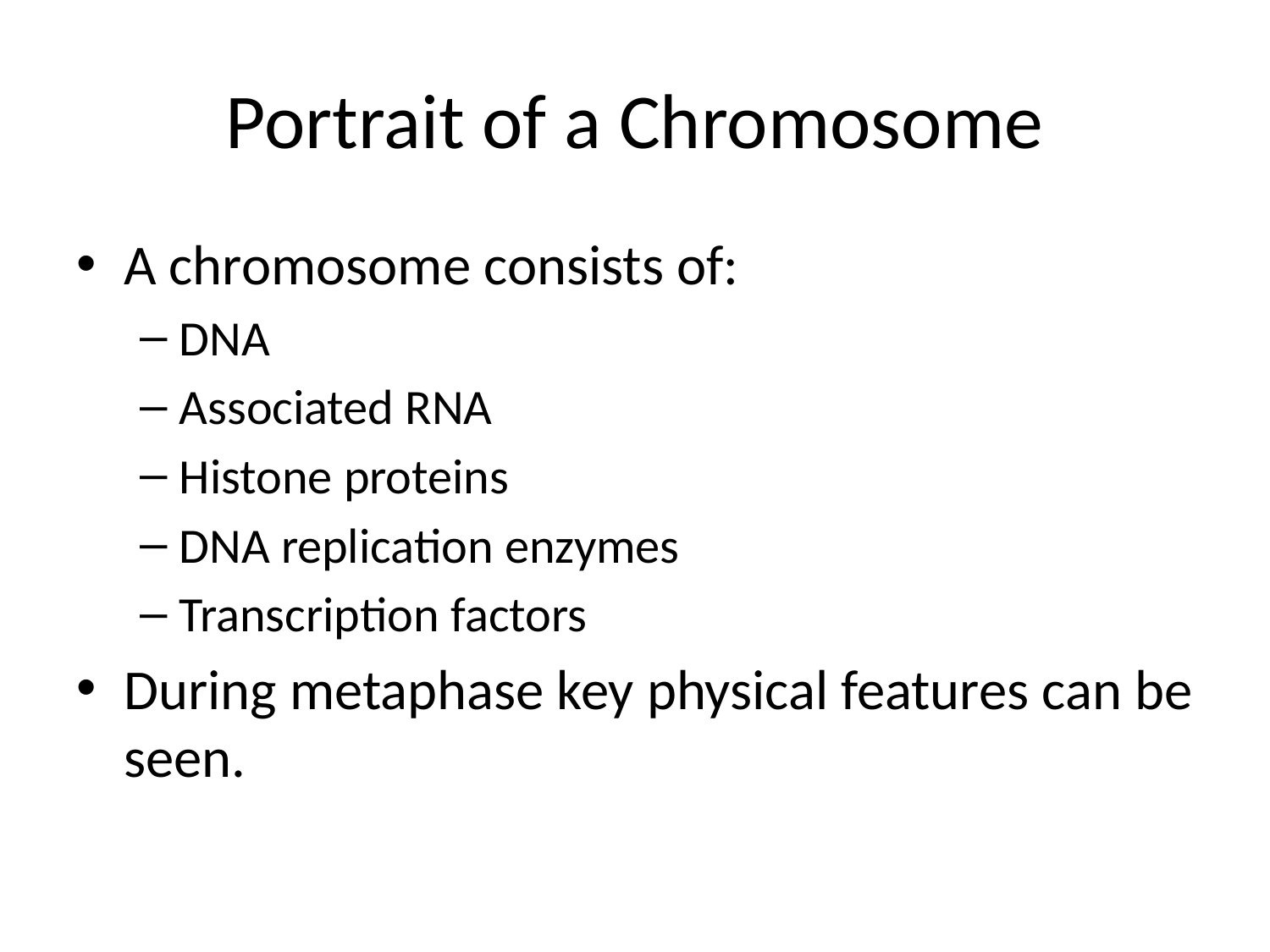

# Portrait of a Chromosome
A chromosome consists of:
DNA
Associated RNA
Histone proteins
DNA replication enzymes
Transcription factors
During metaphase key physical features can be seen.